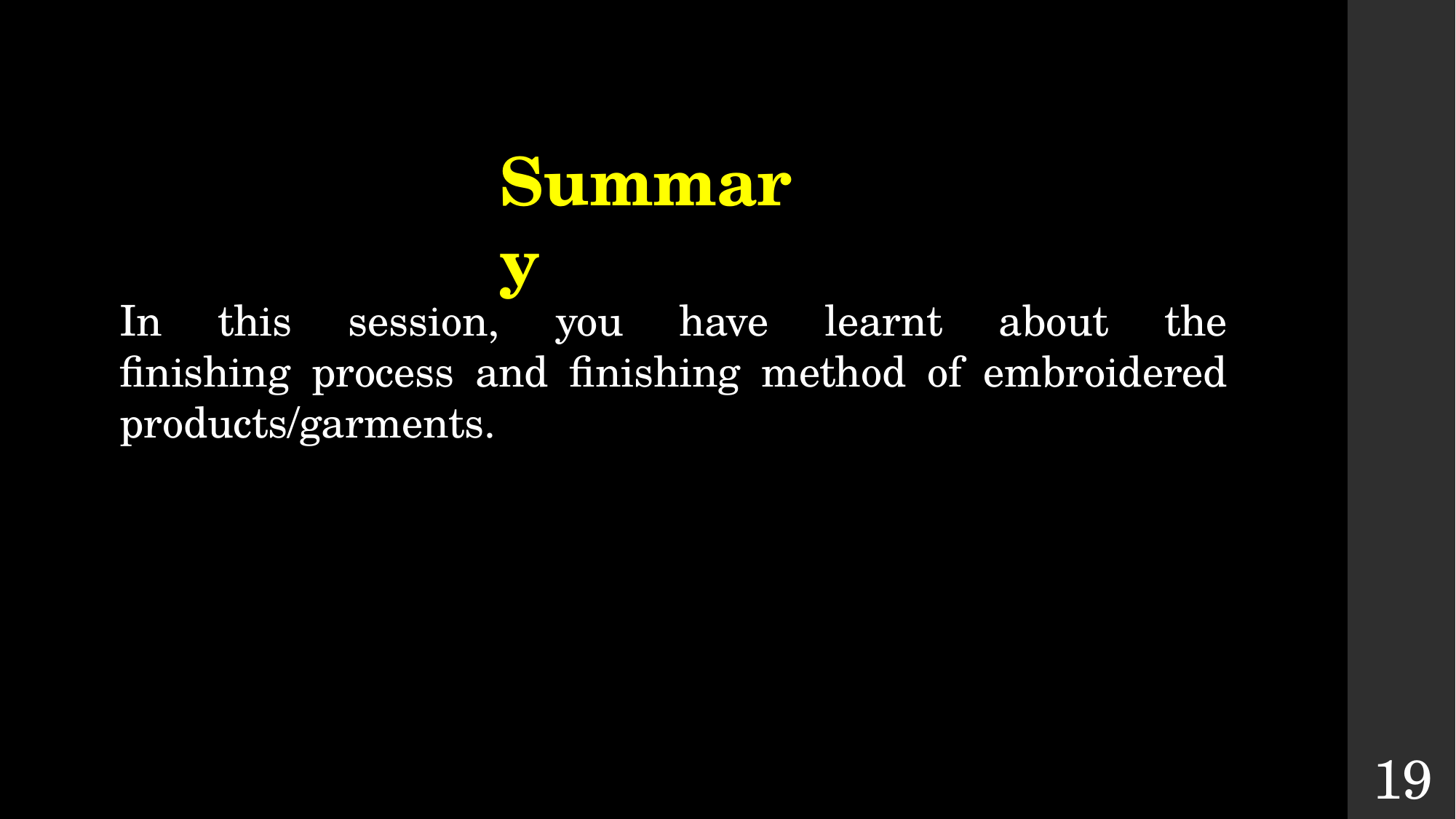

Summary
In   this   session,   you   have   learnt   about   the finishing process and finishing method of embroidered products/garments.
19